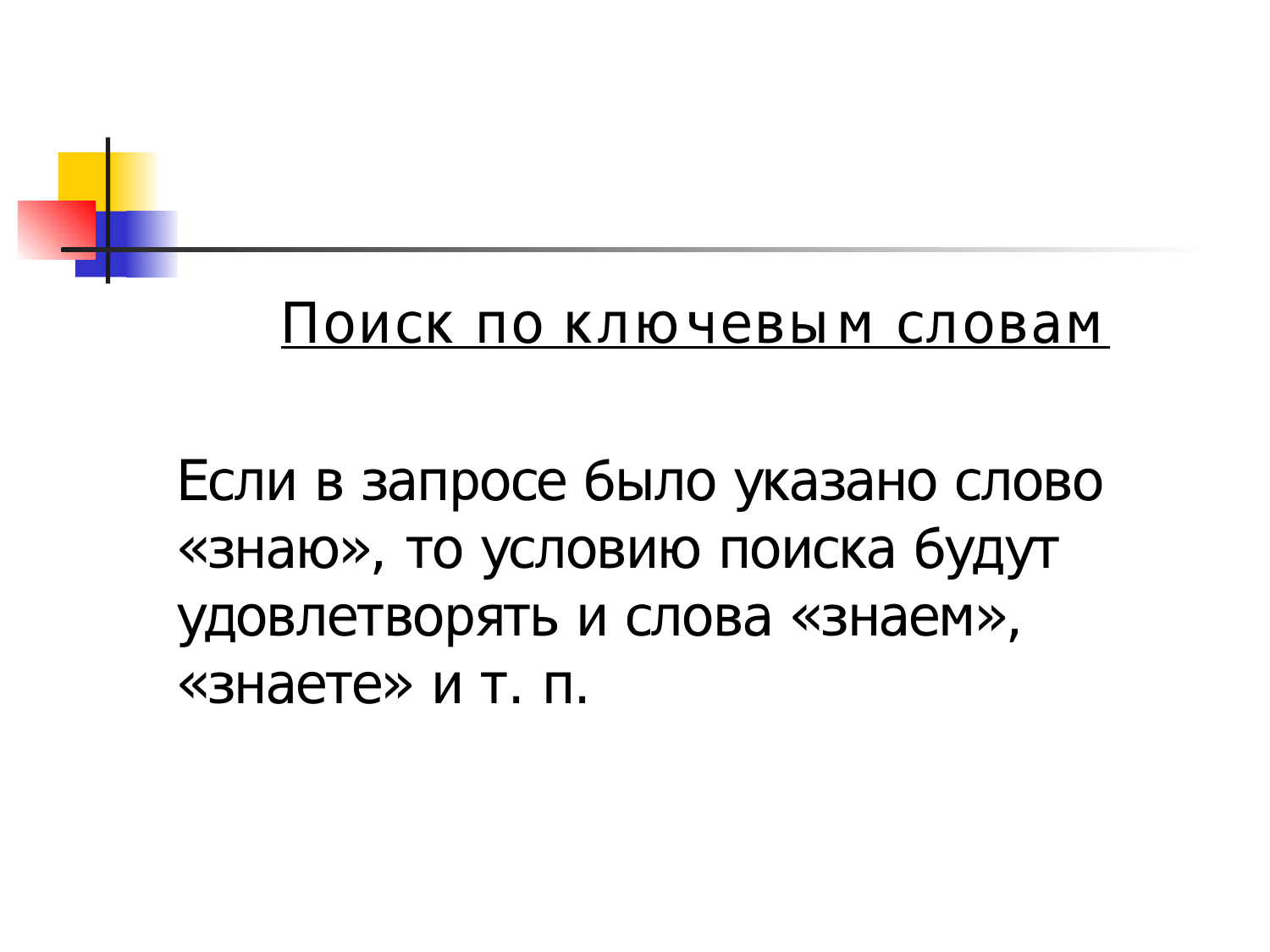

Поиск по ключевым словам

Если в запросе было указано слово «знаю», то условию поиска будут удовлетворять и слова «знаем», «знаете» и т. п.